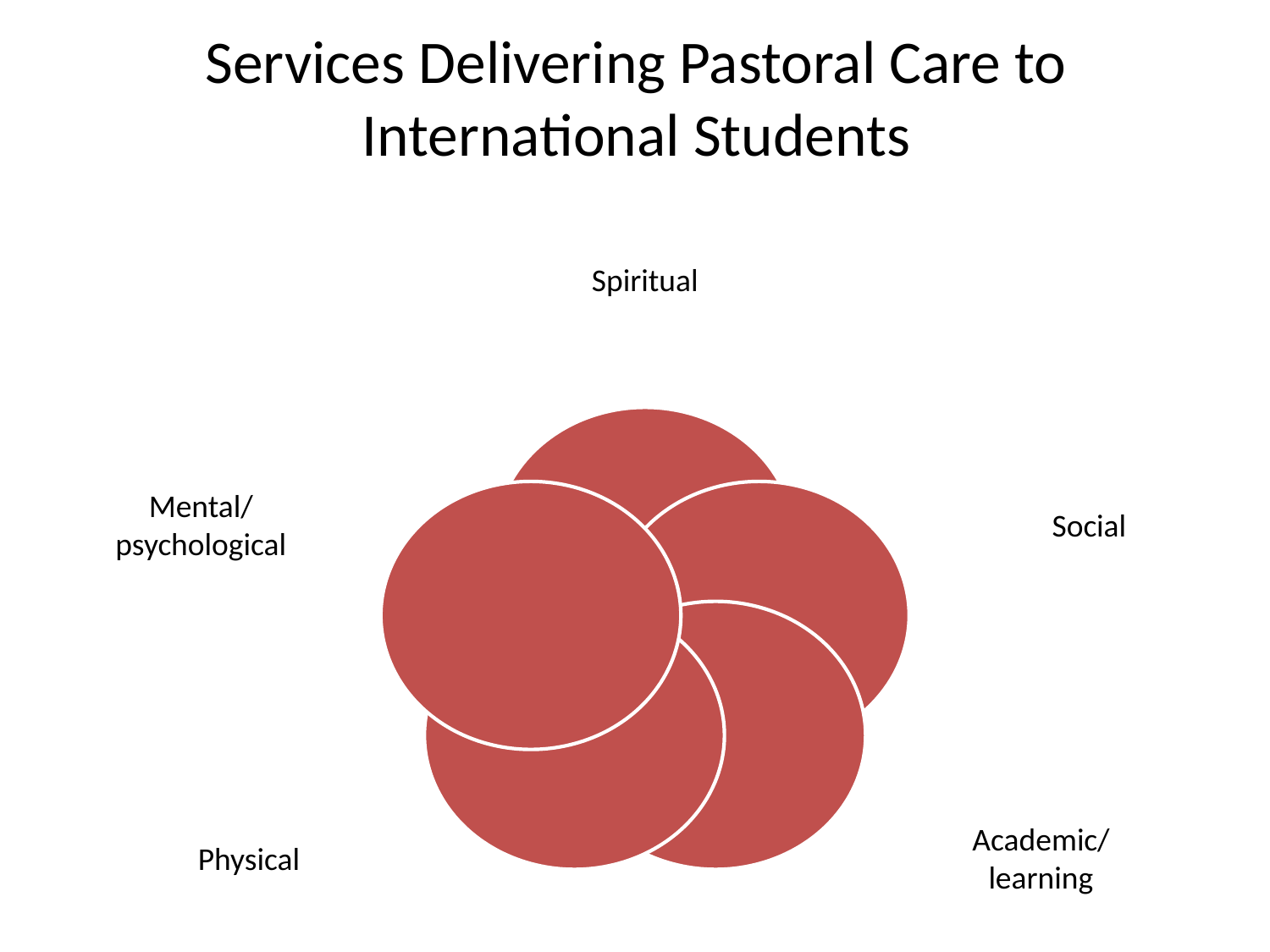

# Services Delivering Pastoral Care to International Students
Spiritual
Physical
Mental/
psychological
Social
Academic/
learning